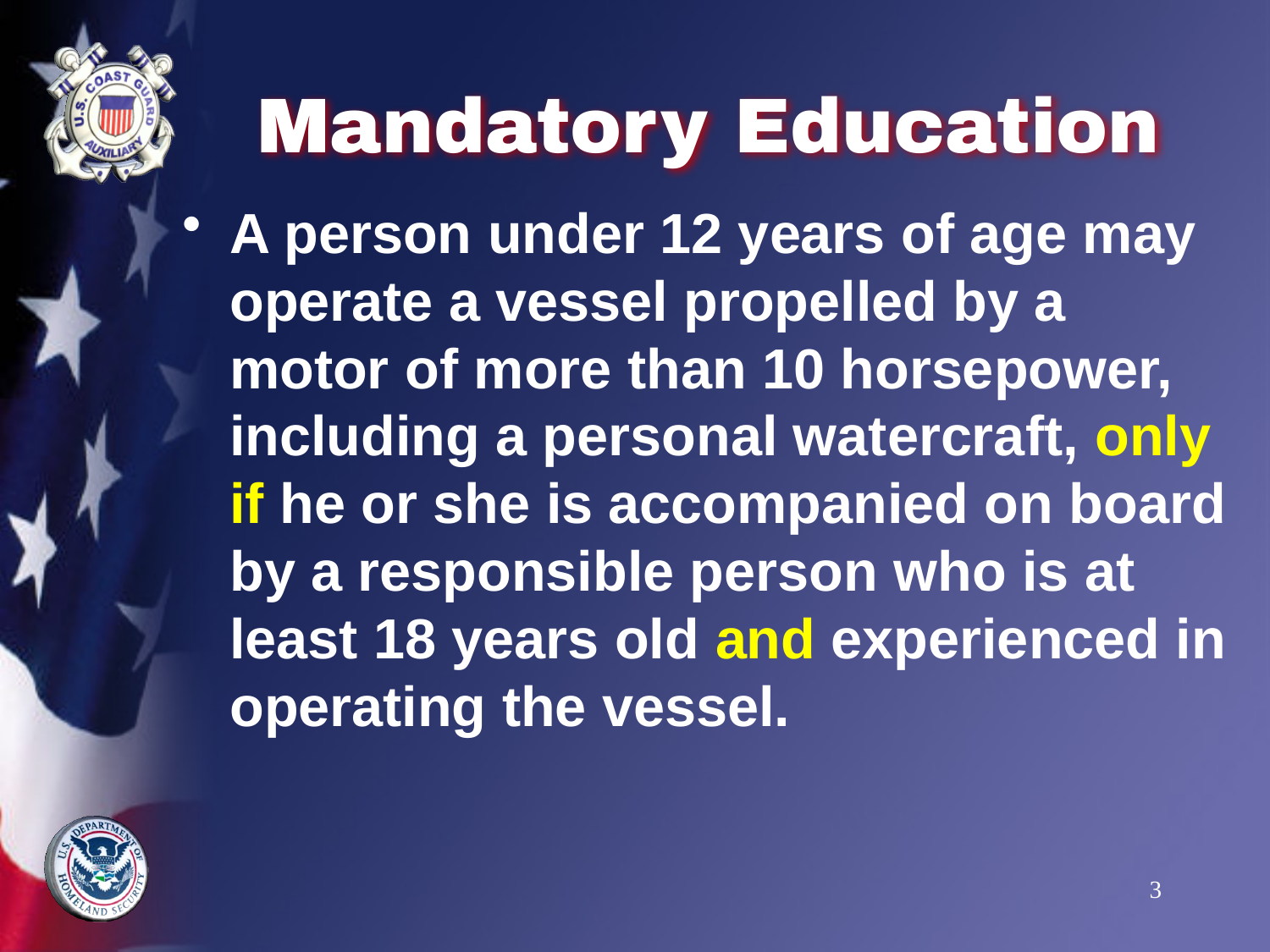

# Mandatory Education
A person under 12 years of age may operate a vessel propelled by a motor of more than 10 horsepower, including a personal watercraft, only if he or she is accompanied on board by a responsible person who is at least 18 years old and experienced in operating the vessel.

3